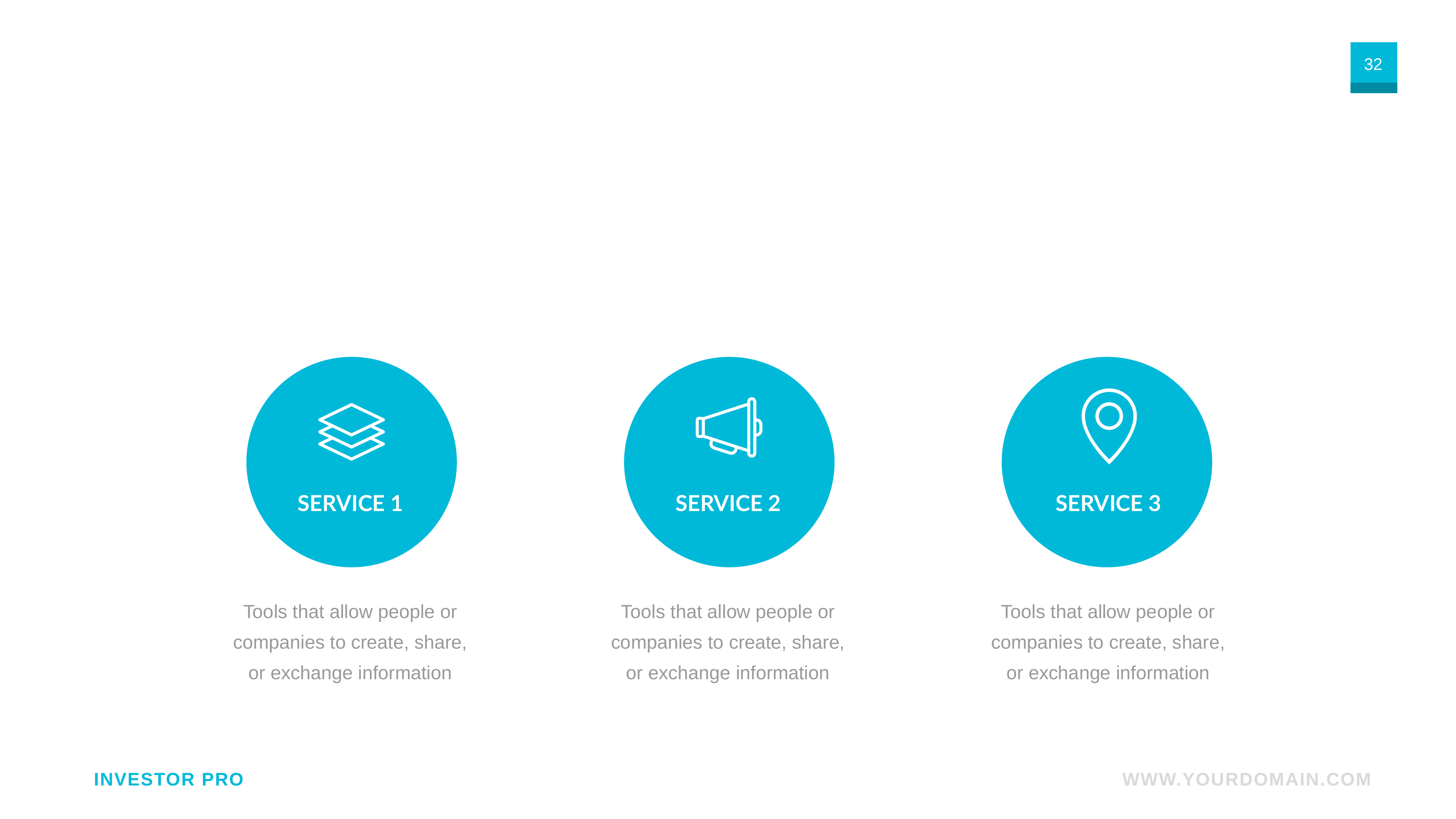

SERVICE 1
SERVICE 2
SERVICE 3
Tools that allow people or companies to create, share, or exchange information
Tools that allow people or companies to create, share, or exchange information
Tools that allow people or companies to create, share, or exchange information